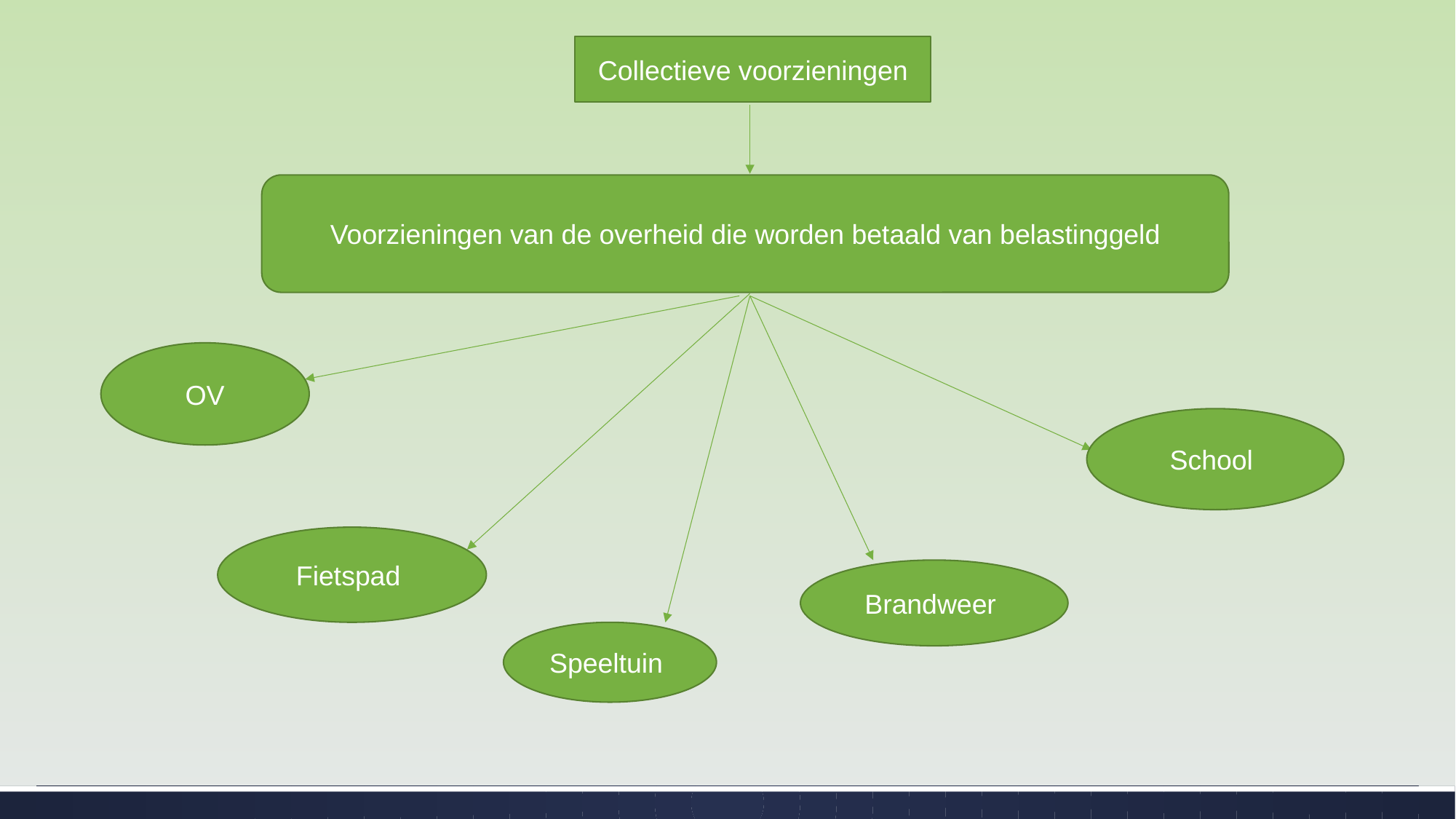

Collectieve voorzieningen
Voorzieningen van de overheid die worden betaald van belastinggeld
OV
School
Fietspad
Brandweer
Speeltuin